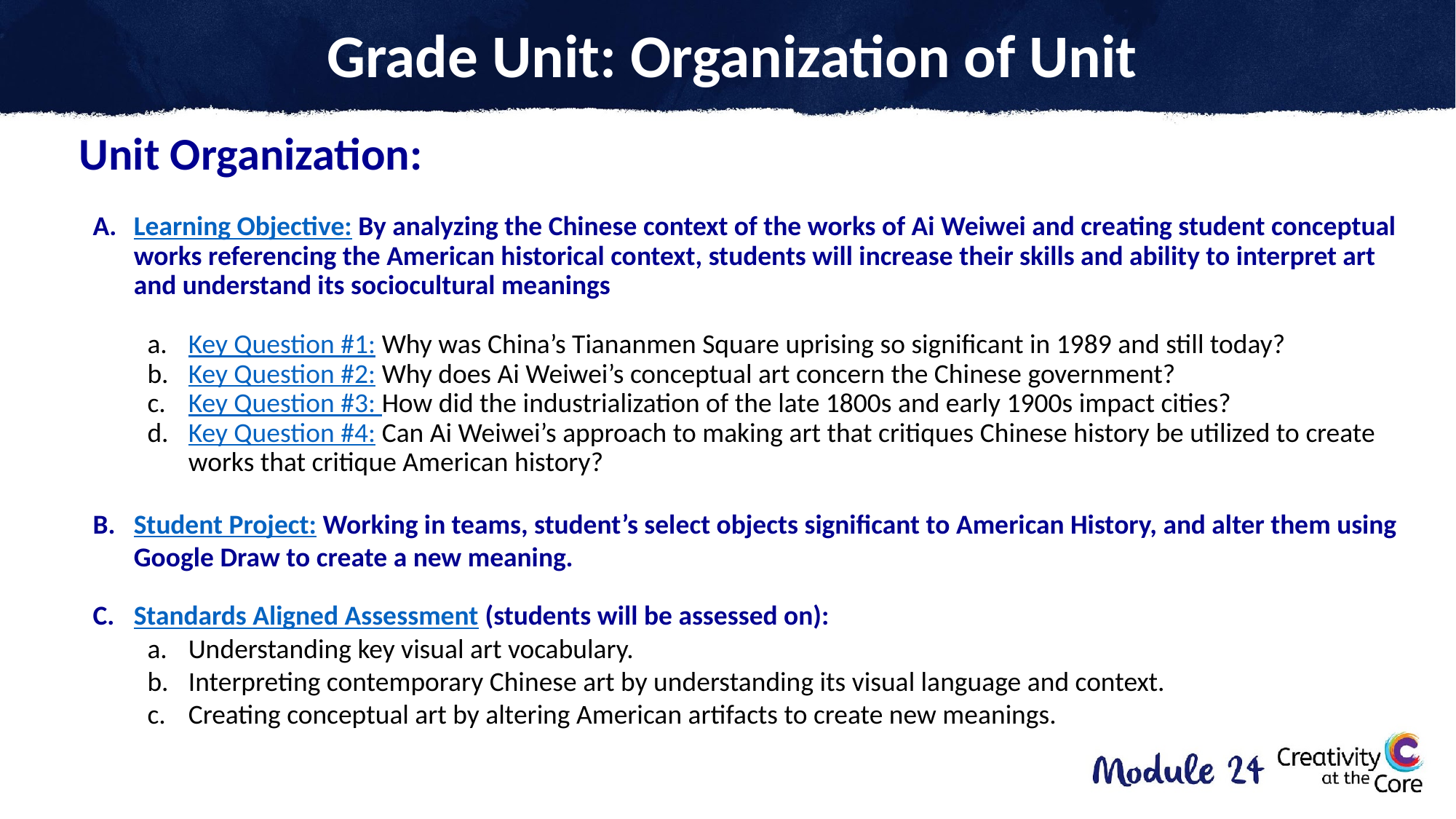

# Grade Unit: Organization of Unit
Unit Organization:

Learning Objective: By analyzing the Chinese context of the works of Ai Weiwei and creating student conceptual works referencing the American historical context, students will increase their skills and ability to interpret art and understand its sociocultural meanings

Key Question #1: Why was China’s Tiananmen Square uprising so significant in 1989 and still today?
Key Question #2: Why does Ai Weiwei’s conceptual art concern the Chinese government?
Key Question #3: How did the industrialization of the late 1800s and early 1900s impact cities?
Key Question #4: Can Ai Weiwei’s approach to making art that critiques Chinese history be utilized to create works that critique American history?

Student Project: Working in teams, student’s select objects significant to American History, and alter them using Google Draw to create a new meaning.

Standards Aligned Assessment (students will be assessed on):
Understanding key visual art vocabulary.
Interpreting contemporary Chinese art by understanding its visual language and context.
Creating conceptual art by altering American artifacts to create new meanings.